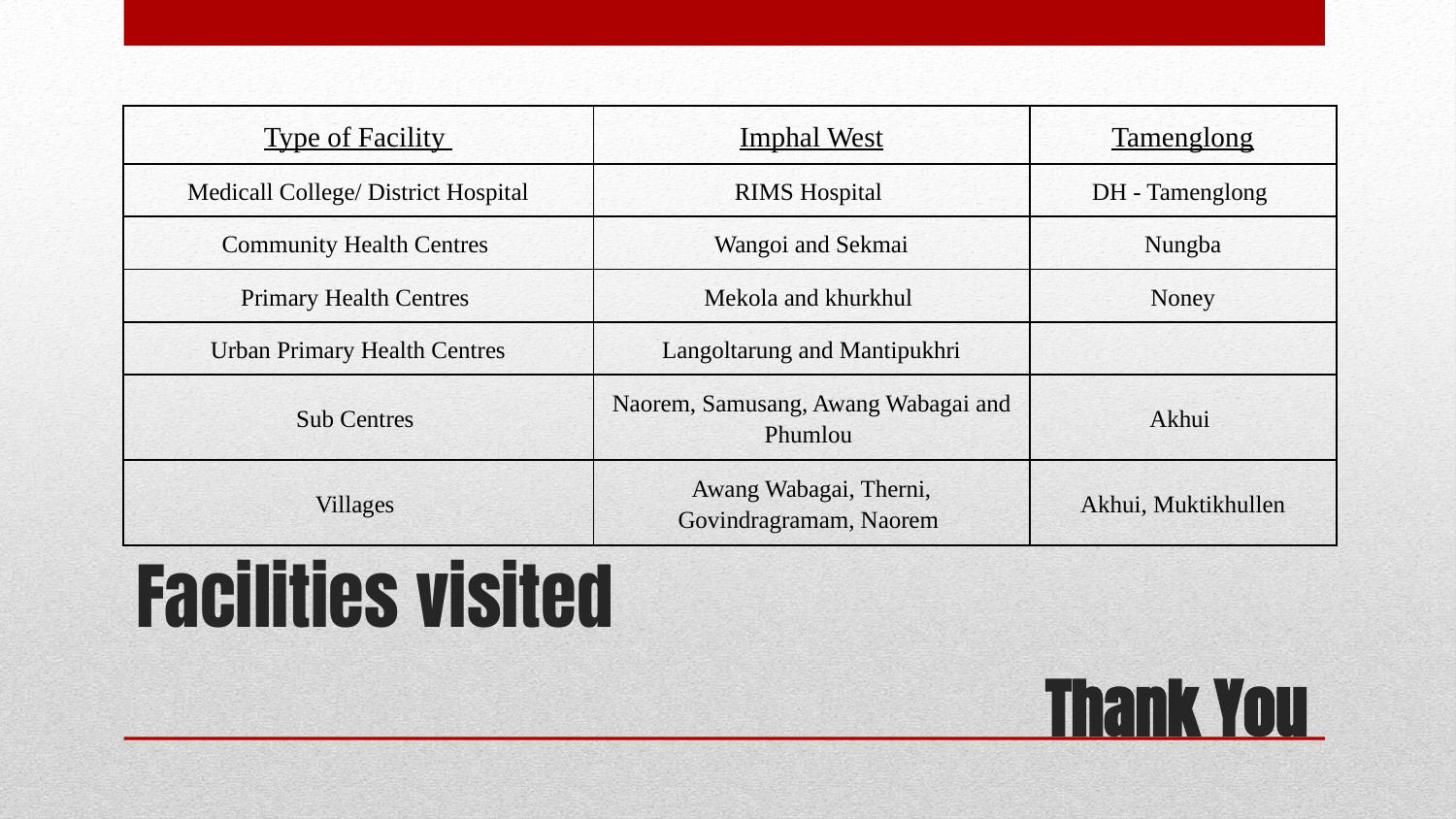

| Type of Facility | Imphal West | Tamenglong |
| --- | --- | --- |
| Medicall College/ District Hospital | RIMS Hospital | DH - Tamenglong |
| Community Health Centres | Wangoi and Sekmai | Nungba |
| Primary Health Centres | Mekola and khurkhul | Noney |
| Urban Primary Health Centres | Langoltarung and Mantipukhri |  |
| Sub Centres | Naorem, Samusang, Awang Wabagai and Phumlou | Akhui |
| Villages | Awang Wabagai, Therni, Govindragramam, Naorem | Akhui, Muktikhullen |
# Facilities visited

			Thank You